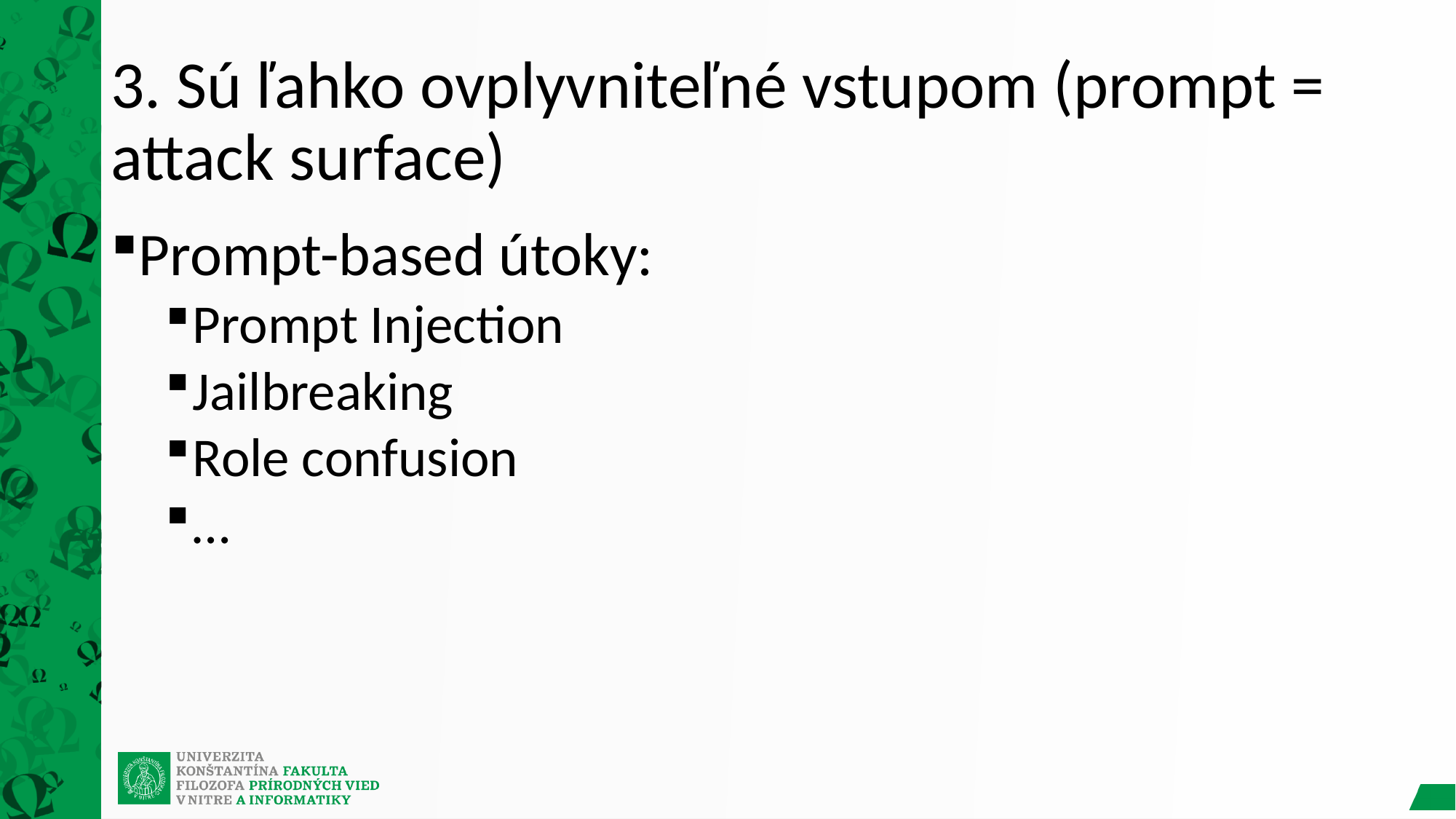

# 3. Sú ľahko ovplyvniteľné vstupom (prompt = attack surface)
Prompt-based útoky:
Prompt Injection
Jailbreaking
Role confusion
…